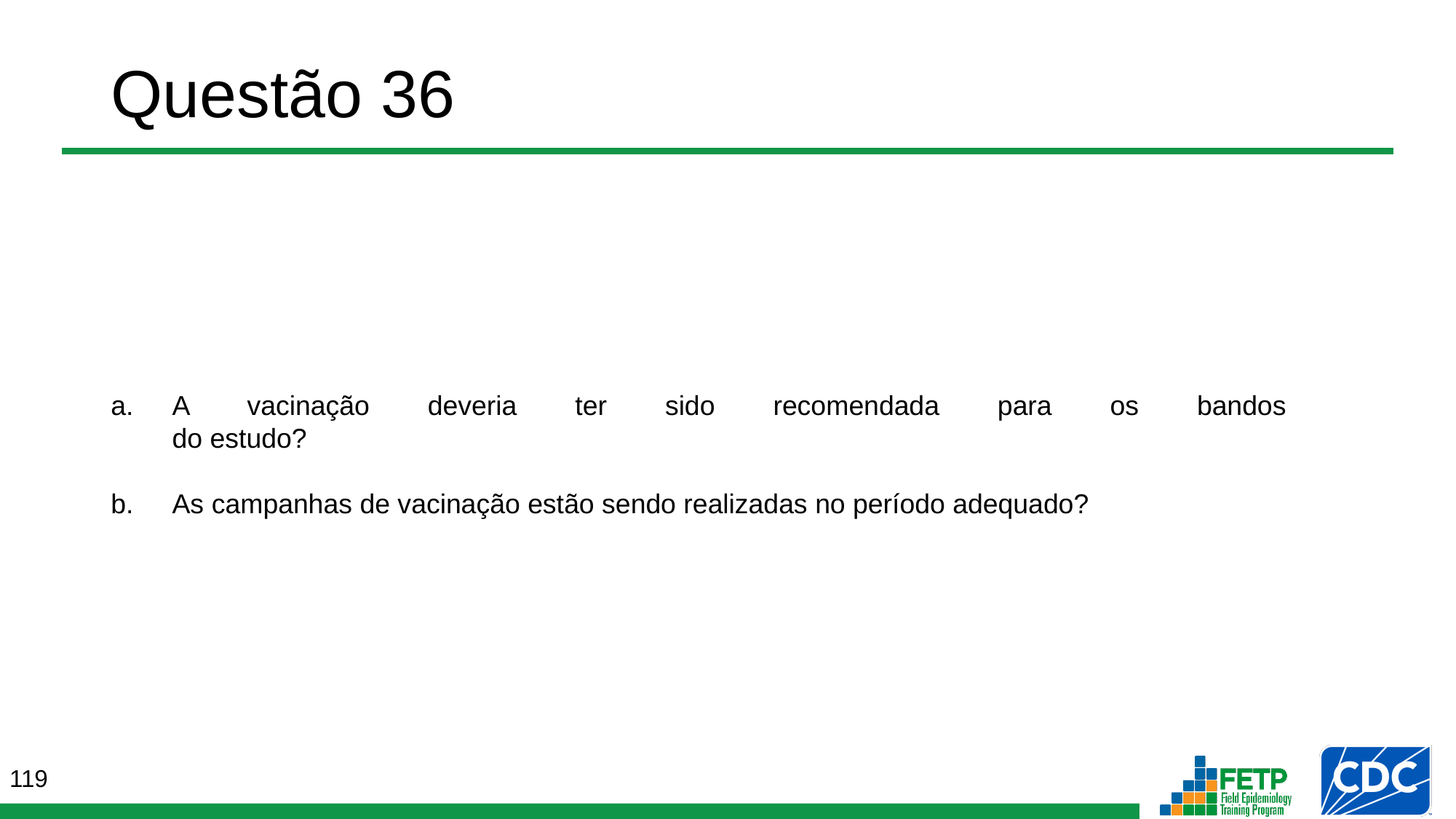

# Questão 36
A vacinação deveria ter sido recomendada para os bandos
do estudo?

As campanhas de vacinação estão sendo realizadas no período adequado?